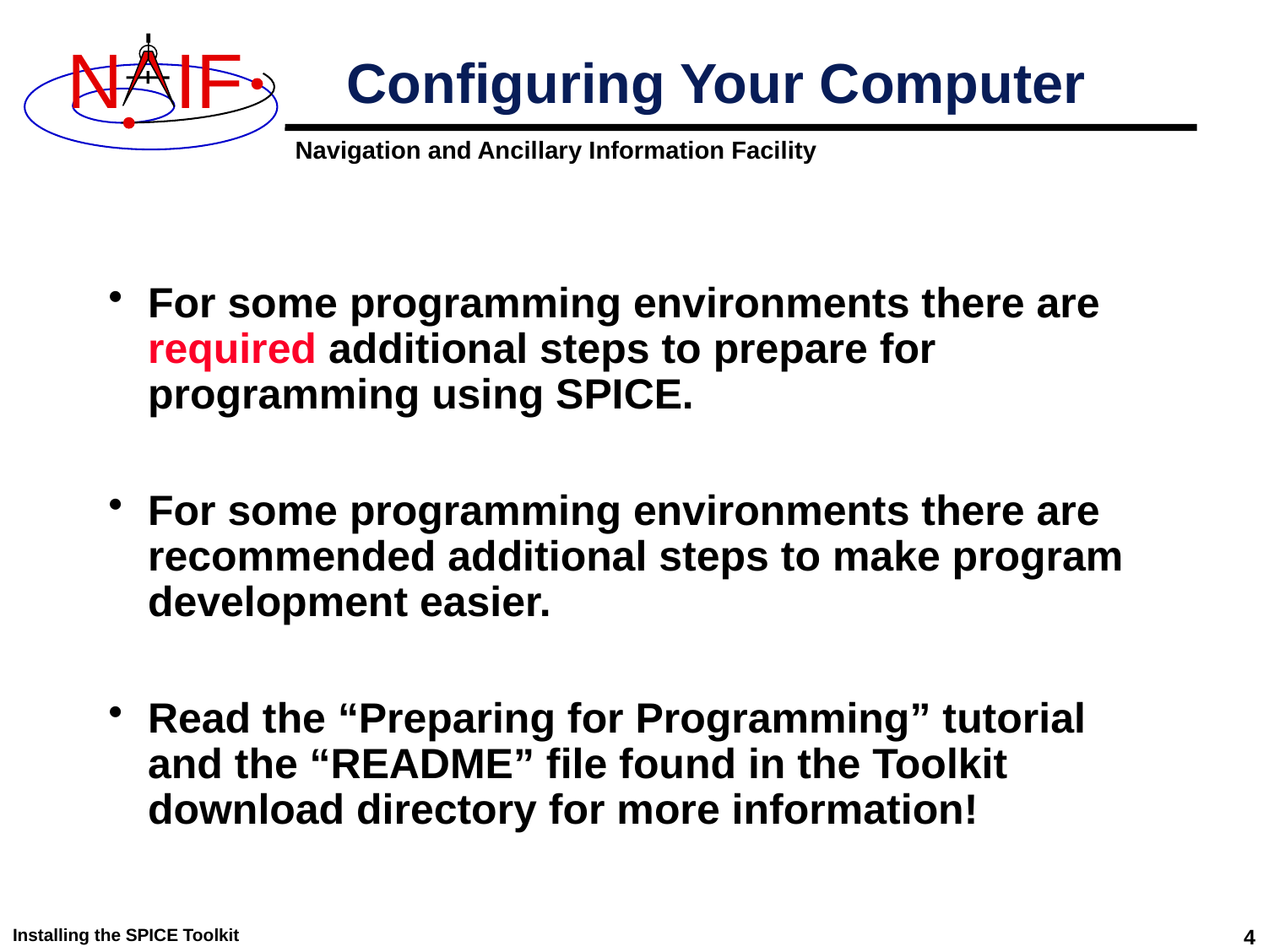

# Configuring Your Computer
For some programming environments there are required additional steps to prepare for programming using SPICE.

For some programming environments there are recommended additional steps to make program development easier.

Read the “Preparing for Programming” tutorial and the “README” file found in the Toolkit download directory for more information!
Installing the SPICE Toolkit
4